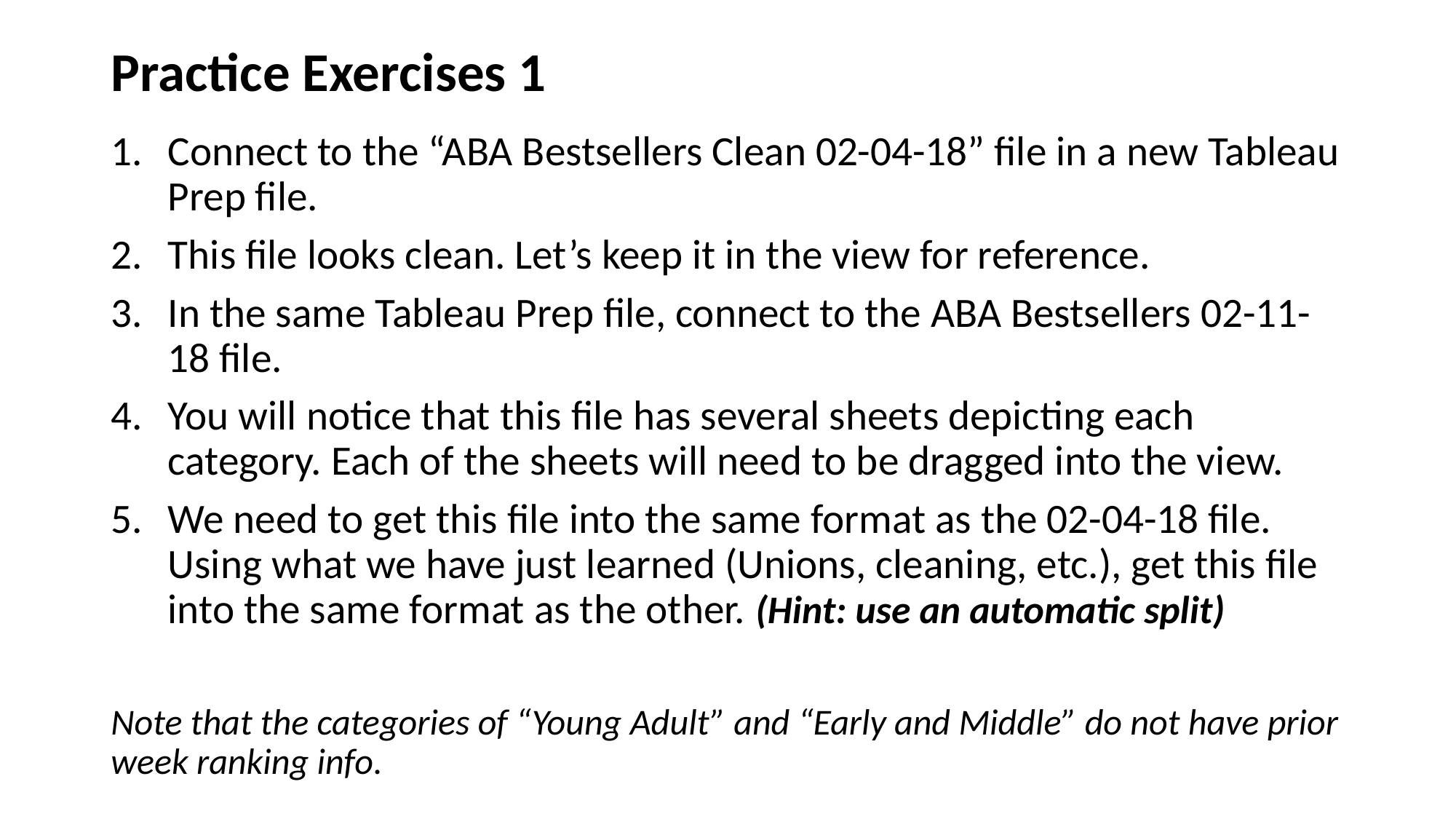

Practice Exercises 1
Connect to the “ABA Bestsellers Clean 02-04-18” file in a new Tableau Prep file.
This file looks clean. Let’s keep it in the view for reference.
In the same Tableau Prep file, connect to the ABA Bestsellers 02-11-18 file.
You will notice that this file has several sheets depicting each category. Each of the sheets will need to be dragged into the view.
We need to get this file into the same format as the 02-04-18 file. Using what we have just learned (Unions, cleaning, etc.), get this file into the same format as the other. (Hint: use an automatic split)

Note that the categories of “Young Adult” and “Early and Middle” do not have prior week ranking info.